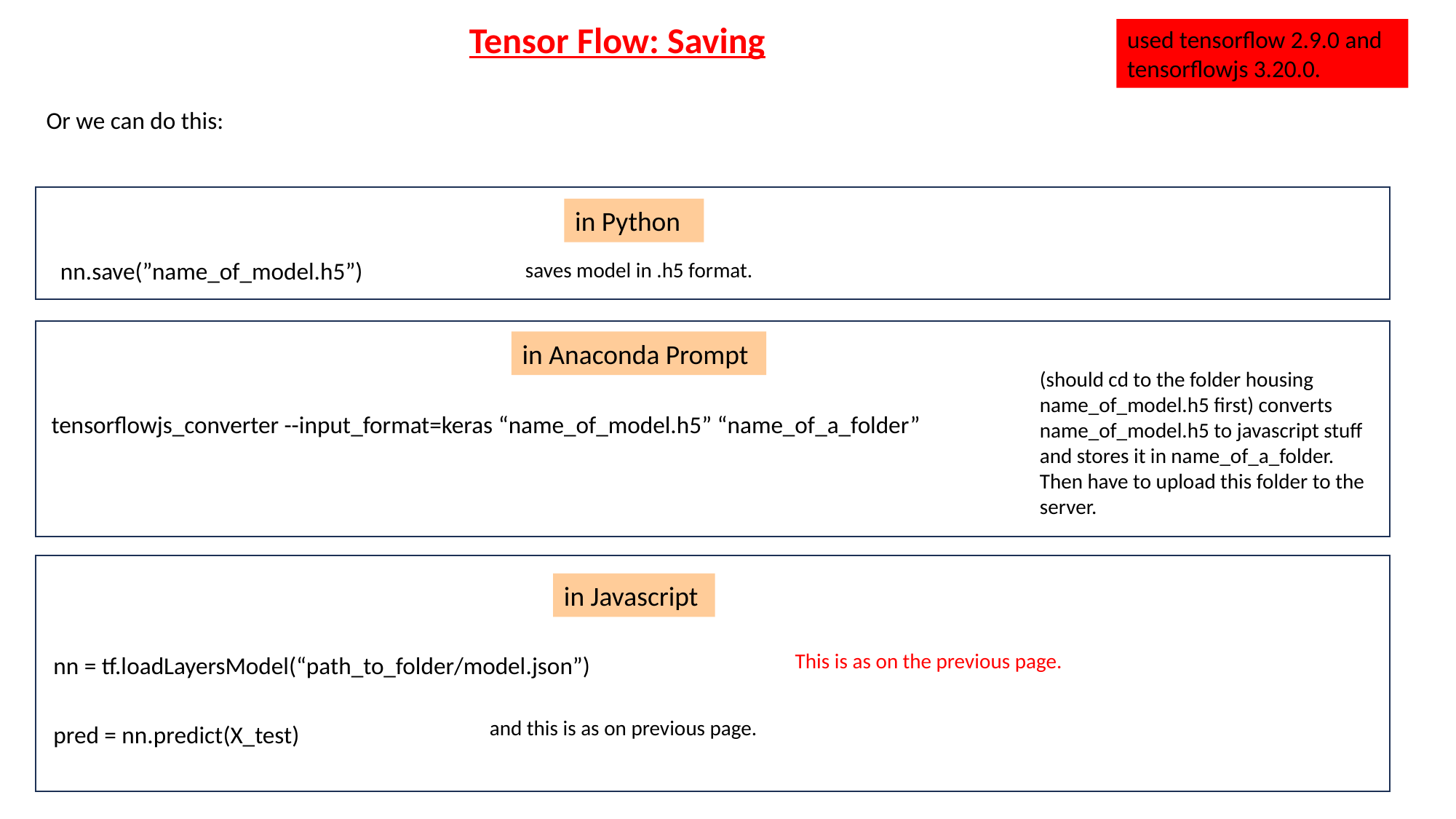

Tensor Flow: Saving
used tensorflow 2.9.0 and tensorflowjs 3.20.0.
Or we can do this:

in Python
nn.save(”name_of_model.h5”)
saves model in .h5 format.

in Anaconda Prompt
(should cd to the folder housing name_of_model.h5 first) converts name_of_model.h5 to javascript stuff and stores it in name_of_a_folder.  Then have to upload this folder to the server.
tensorflowjs_converter --input_format=keras “name_of_model.h5” “name_of_a_folder”

in Javascript
This is as on the previous page.
nn = tf.loadLayersModel(“path_to_folder/model.json”)
and this is as on previous page.
pred = nn.predict(X_test)